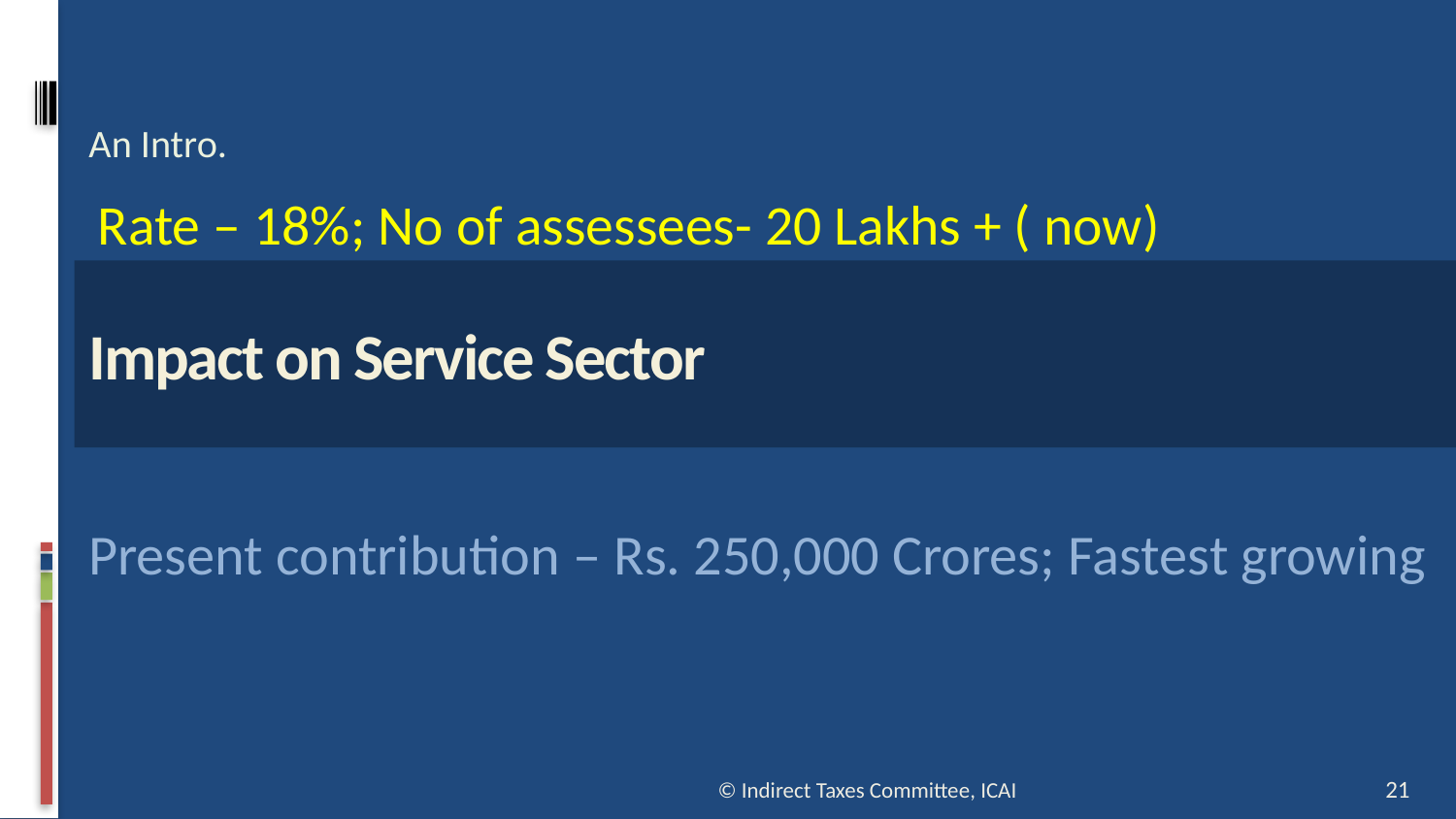

An Intro.
Rate – 18%; No of assessees- 20 Lakhs + ( now)
# Impact on Service Sector
Present contribution – Rs. 250,000 Crores; Fastest growing
© Indirect Taxes Committee, ICAI
21